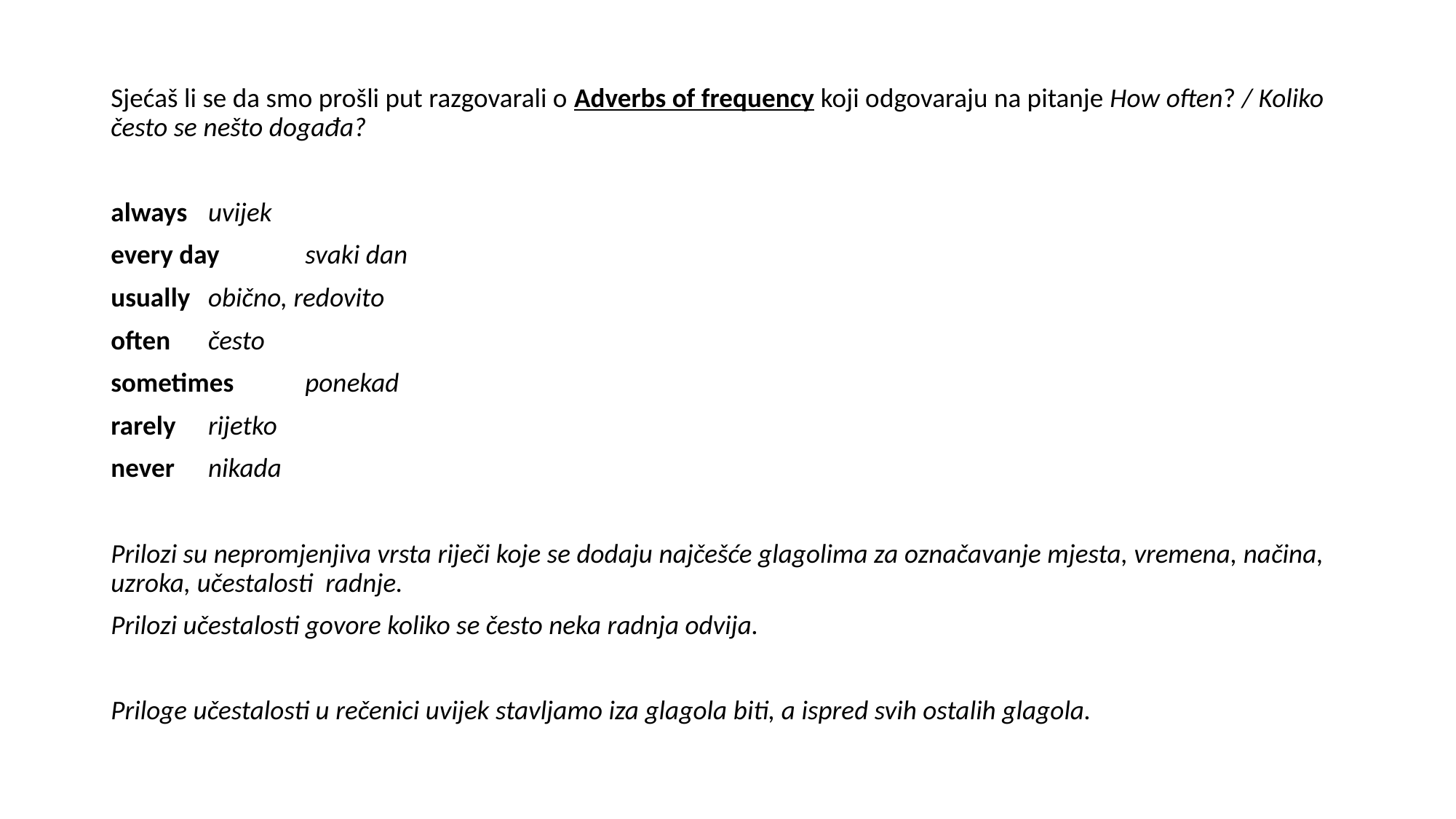

Sjećaš li se da smo prošli put razgovarali o Adverbs of frequency koji odgovaraju na pitanje How often? / Koliko često se nešto događa?

always 		uvijek
every day 	svaki dan
usually 		obično, redovito
often 		često
sometimes 	ponekad
rarely 		rijetko
never		nikada

Prilozi su nepromjenjiva vrsta riječi koje se dodaju najčešće glagolima za označavanje mjesta, vremena, načina, uzroka, učestalosti  radnje.
Prilozi učestalosti govore koliko se često neka radnja odvija.

Priloge učestalosti u rečenici uvijek stavljamo iza glagola biti, a ispred svih ostalih glagola.